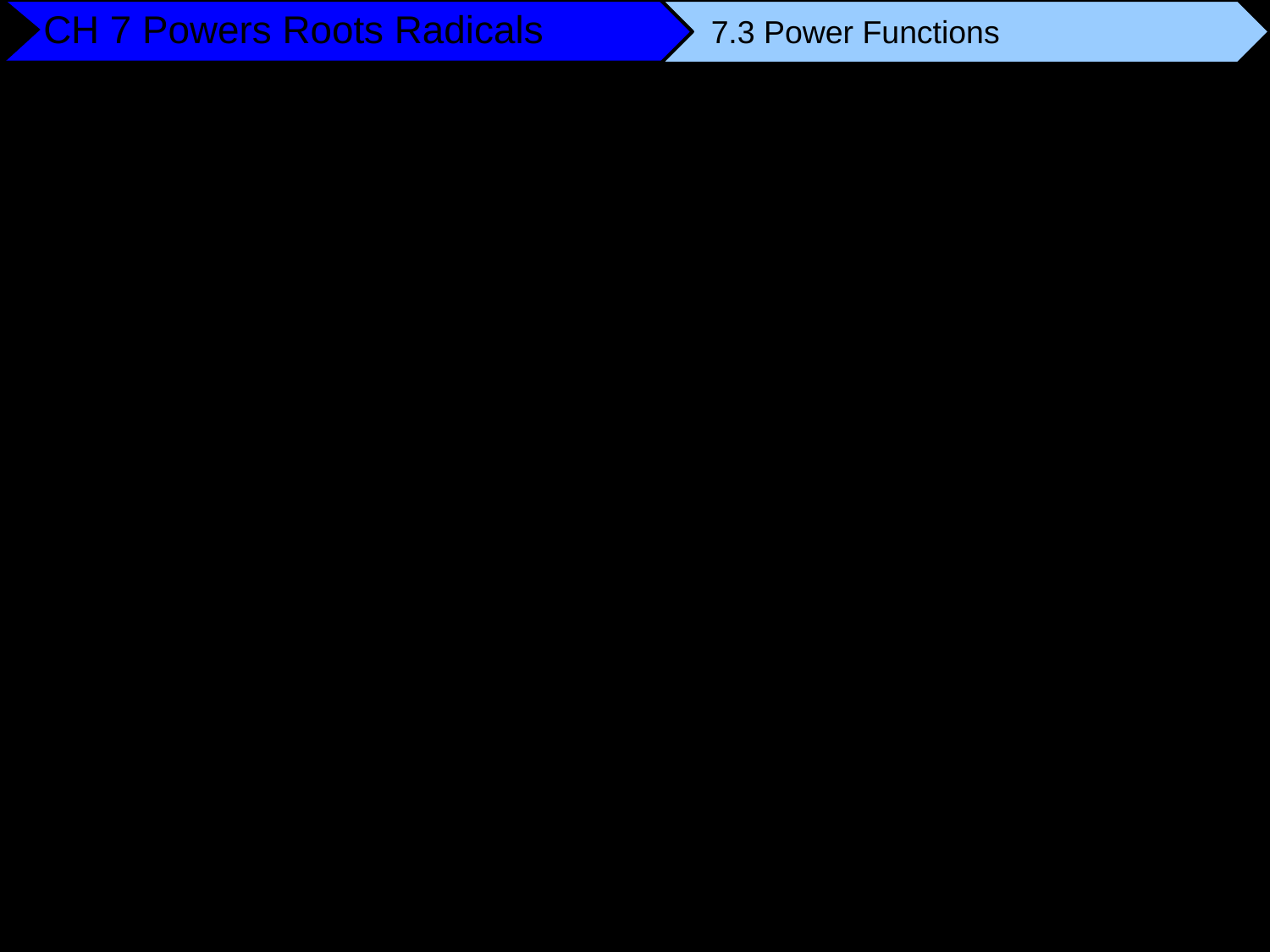

CH 7 Powers Roots Radicals

7.3 Power Functions